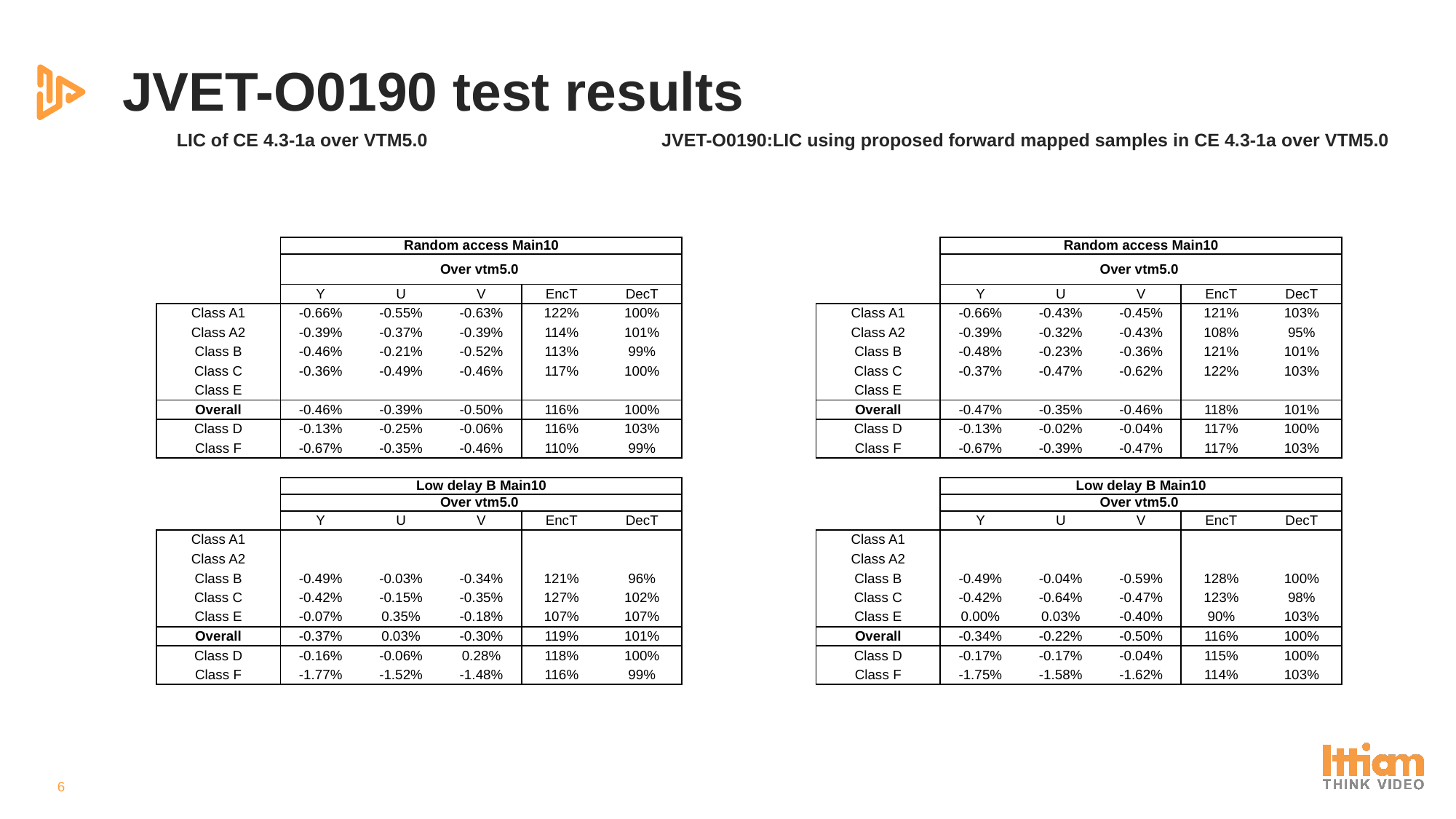

# JVET-O0190 test results
LIC of CE 4.3-1a over VTM5.0	                               JVET-O0190:LIC using proposed forward mapped samples in CE 4.3-1a over VTM5.0
|  | Random access Main10 |  |  |  |  |
| --- | --- | --- | --- | --- | --- |
|  | Over vtm5.0 |  |  |  |  |
|  | Y | U | V | EncT | DecT |
| Class A1 | -0.66% | -0.55% | -0.63% | 122% | 100% |
| Class A2 | -0.39% | -0.37% | -0.39% | 114% | 101% |
| Class B | -0.46% | -0.21% | -0.52% | 113% | 99% |
| Class C | -0.36% | -0.49% | -0.46% | 117% | 100% |
| Class E |  |  |  |  |  |
| Overall | -0.46% | -0.39% | -0.50% | 116% | 100% |
| Class D | -0.13% | -0.25% | -0.06% | 116% | 103% |
| Class F | -0.67% | -0.35% | -0.46% | 110% | 99% |
|  |  |  |  |  |  |
|  | Low delay B Main10 |  |  |  |  |
|  | Over vtm5.0 |  |  |  |  |
|  | Y | U | V | EncT | DecT |
| Class A1 |  |  |  |  |  |
| Class A2 |  |  |  |  |  |
| Class B | -0.49% | -0.03% | -0.34% | 121% | 96% |
| Class C | -0.42% | -0.15% | -0.35% | 127% | 102% |
| Class E | -0.07% | 0.35% | -0.18% | 107% | 107% |
| Overall | -0.37% | 0.03% | -0.30% | 119% | 101% |
| Class D | -0.16% | -0.06% | 0.28% | 118% | 100% |
| Class F | -1.77% | -1.52% | -1.48% | 116% | 99% |
|  | Random access Main10 |  |  |  |  |
| --- | --- | --- | --- | --- | --- |
|  | Over vtm5.0 |  |  |  |  |
|  | Y | U | V | EncT | DecT |
| Class A1 | -0.66% | -0.43% | -0.45% | 121% | 103% |
| Class A2 | -0.39% | -0.32% | -0.43% | 108% | 95% |
| Class B | -0.48% | -0.23% | -0.36% | 121% | 101% |
| Class C | -0.37% | -0.47% | -0.62% | 122% | 103% |
| Class E |  |  |  |  |  |
| Overall | -0.47% | -0.35% | -0.46% | 118% | 101% |
| Class D | -0.13% | -0.02% | -0.04% | 117% | 100% |
| Class F | -0.67% | -0.39% | -0.47% | 117% | 103% |
|  |  |  |  |  |  |
|  | Low delay B Main10 |  |  |  |  |
|  | Over vtm5.0 |  |  |  |  |
|  | Y | U | V | EncT | DecT |
| Class A1 |  |  |  |  |  |
| Class A2 |  |  |  |  |  |
| Class B | -0.49% | -0.04% | -0.59% | 128% | 100% |
| Class C | -0.42% | -0.64% | -0.47% | 123% | 98% |
| Class E | 0.00% | 0.03% | -0.40% | 90% | 103% |
| Overall | -0.34% | -0.22% | -0.50% | 116% | 100% |
| Class D | -0.17% | -0.17% | -0.04% | 115% | 100% |
| Class F | -1.75% | -1.58% | -1.62% | 114% | 103% |